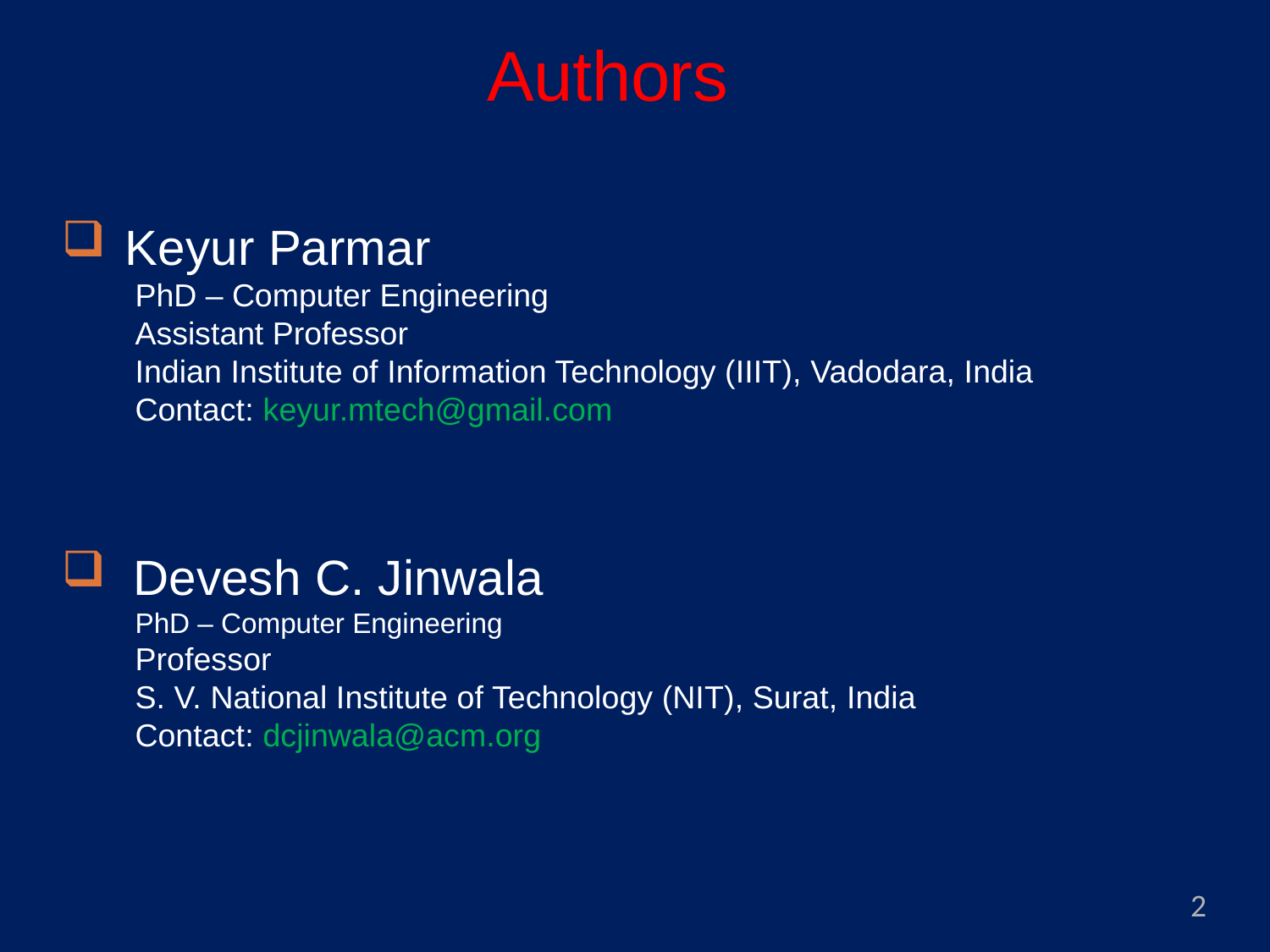

Authors
Keyur Parmar
	PhD – Computer Engineering
	Assistant Professor
	Indian Institute of Information Technology (IIIT), Vadodara, India
	Contact: keyur.mtech@gmail.com

Devesh C. Jinwala
	PhD – Computer Engineering
	Professor
	S. V. National Institute of Technology (NIT), Surat, India
	Contact: dcjinwala@acm.org

2